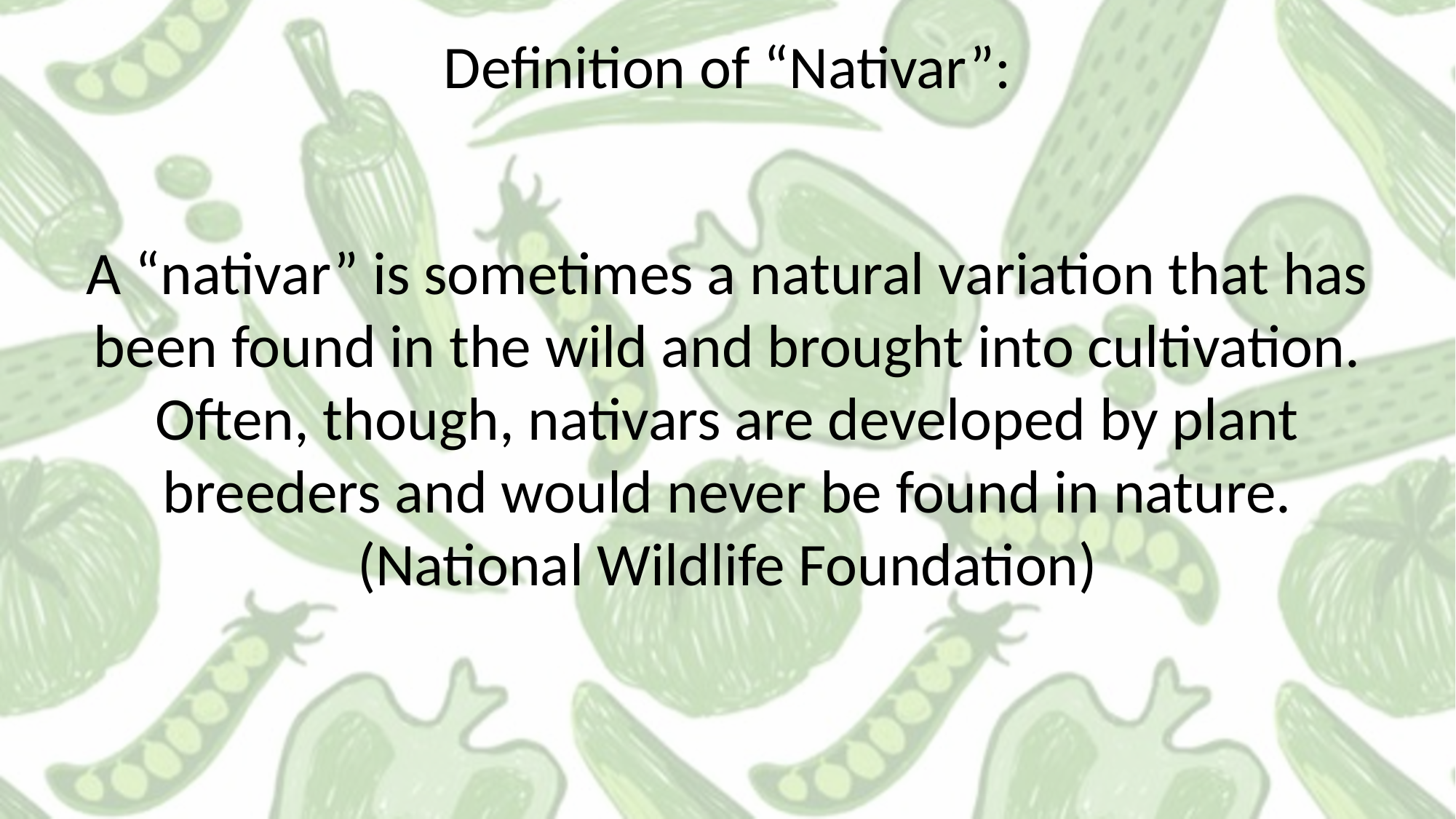

Definition of “Nativar”:
A “nativar” is sometimes a natural variation that has been found in the wild and brought into cultivation.
Often, though, nativars are developed by plant breeders and would never be found in nature.
(National Wildlife Foundation)